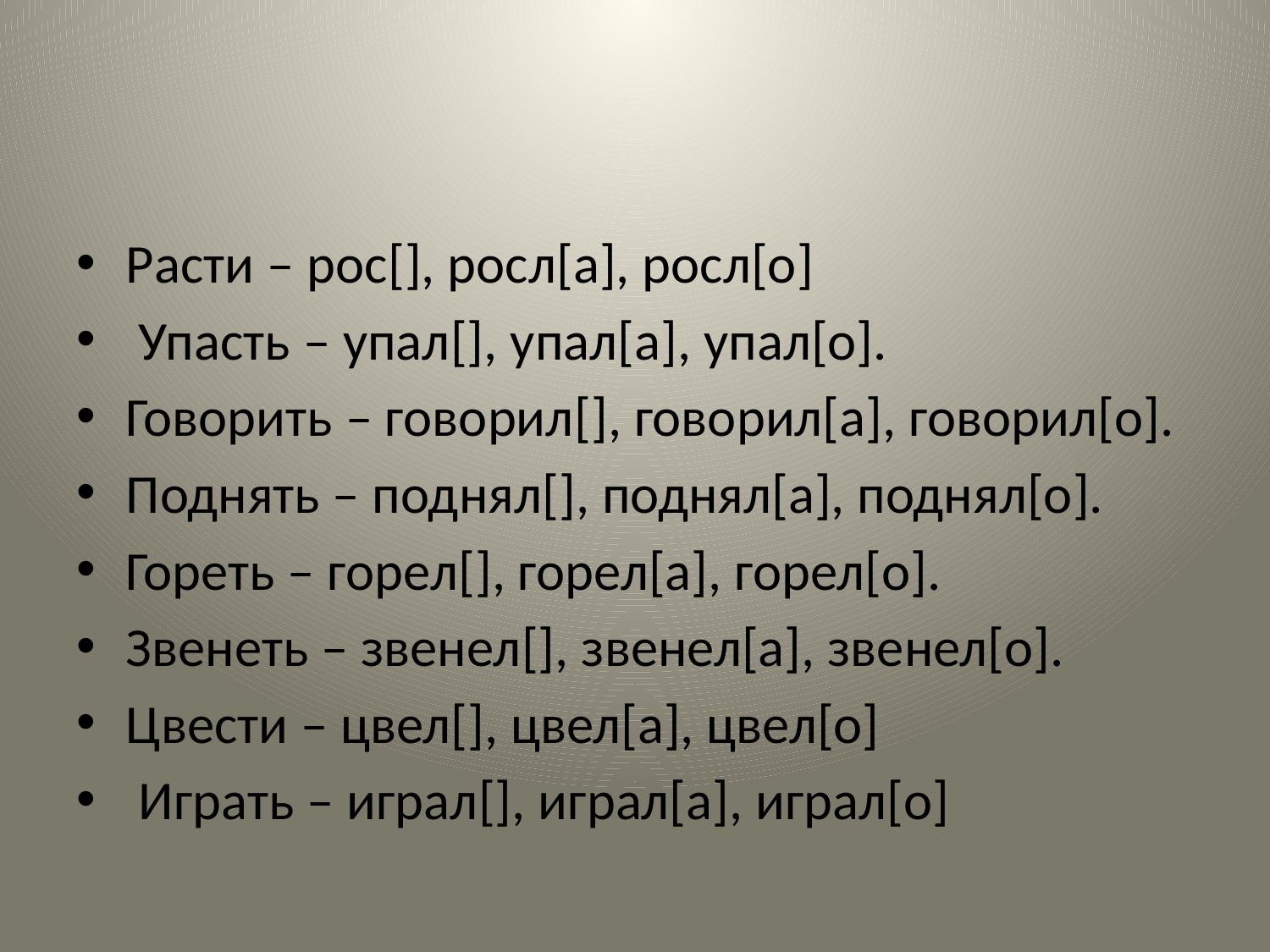

#
Расти – рос[], росл[а], росл[о]
 Упасть – упал[], упал[а], упал[о].
Говорить – говорил[], говорил[а], говорил[о].
Поднять – поднял[], поднял[а], поднял[о].
Гореть – горел[], горел[а], горел[о].
Звенеть – звенел[], звенел[а], звенел[о].
Цвести – цвел[], цвел[а], цвел[о]
 Играть – играл[], играл[а], играл[о]